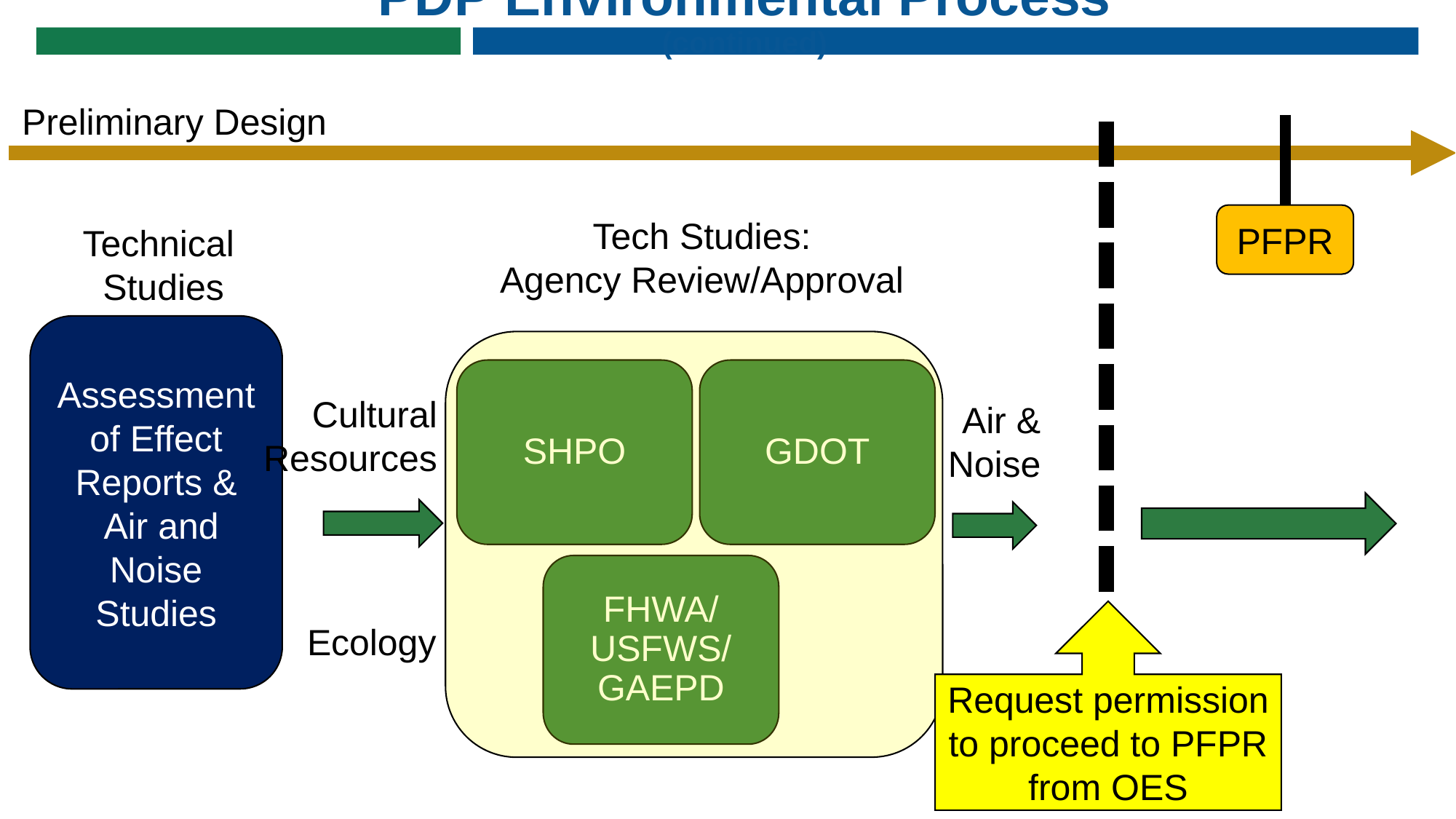

# PDP Environmental Process (continued)
Preliminary Design

PFPR
Tech Studies:
Agency Review/Approval
Technical
Studies
Assessment of Effect Reports &
 Air and Noise Studies

SHPO
GDOT
Cultural Resources
Air & Noise

FHWA/ USFWS/ GAEPD
Request permission to proceed to PFPR from OES
Ecology